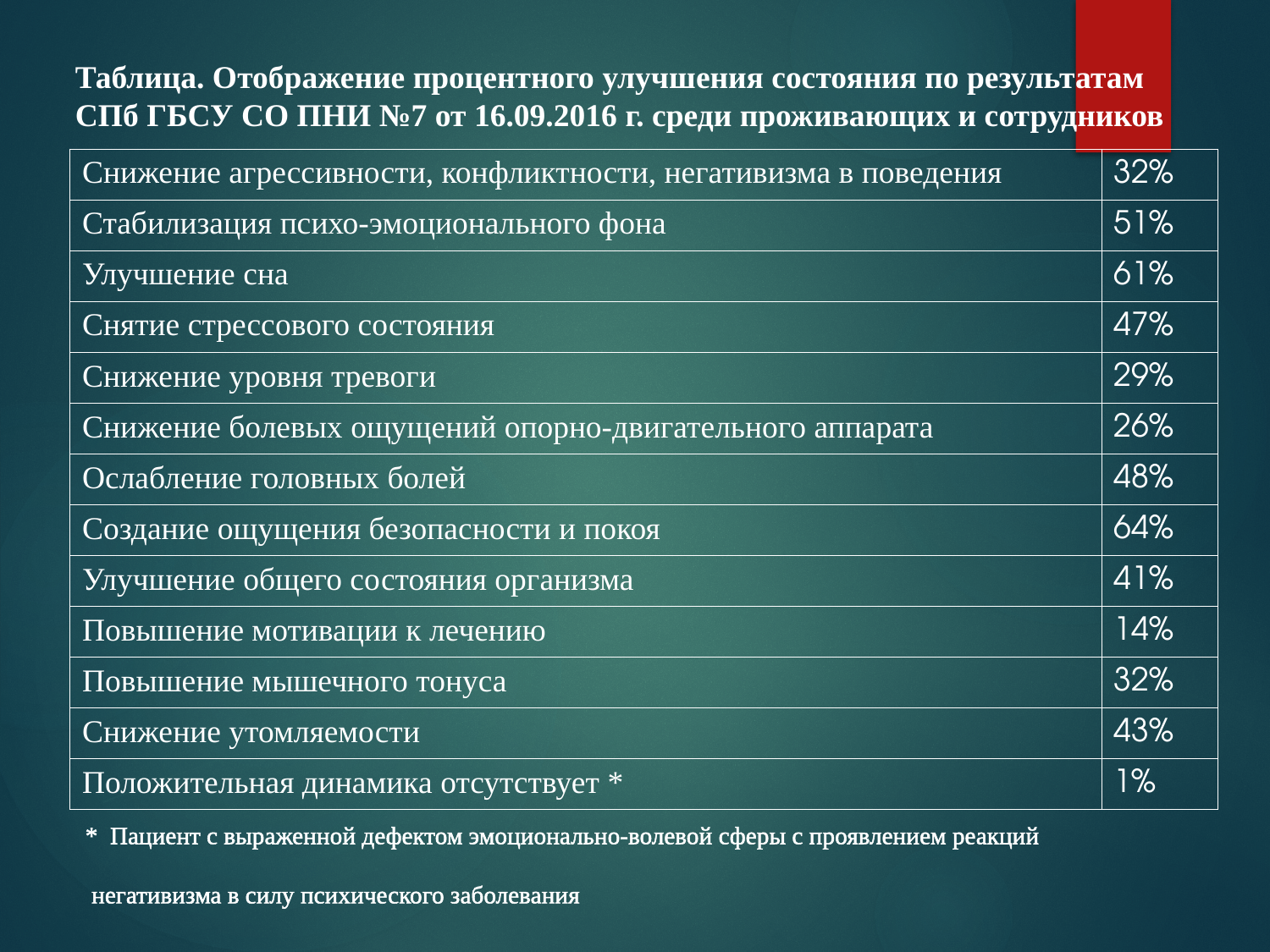

Таблица. Отображение процентного улучшения состояния по результатам
СПб ГБСУ СО ПНИ №7 от 16.09.2016 г. среди проживающих и сотрудников
| Снижение агрессивности, конфликтности, негативизма в поведения | 32% |
| --- | --- |
| Стабилизация психо-эмоционального фона | 51% |
| Улучшение сна | 61% |
| Снятие стрессового состояния | 47% |
| Снижение уровня тревоги | 29% |
| Снижение болевых ощущений опорно-двигательного аппарата | 26% |
| Ослабление головных болей | 48% |
| Создание ощущения безопасности и покоя | 64% |
| Улучшение общего состояния организма | 41% |
| Повышение мотивации к лечению | 14% |
| Повышение мышечного тонуса | 32% |
| Снижение утомляемости | 43% |
| Положительная динамика отсутствует \* | 1% |
       *  Пациент с выраженной дефектом эмоционально-волевой сферы с проявлением реакций
        негативизма в силу психического заболевания